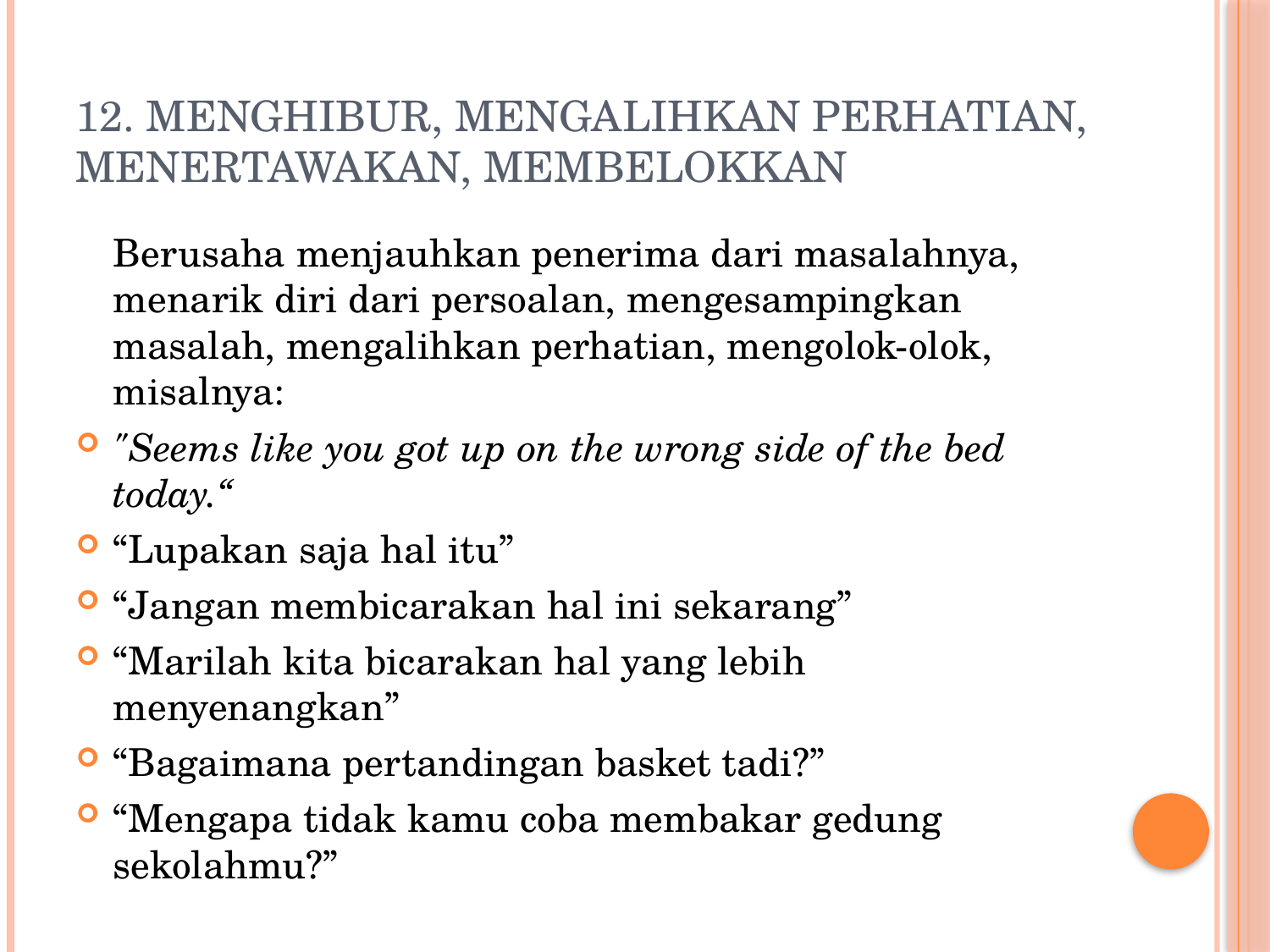

# 12. menghibur, mengalihkan perhatian, menertawakan, membelokkan
	Berusaha menjauhkan penerima dari masalahnya, menarik diri dari persoalan, mengesampingkan masalah, mengalihkan perhatian, mengolok-olok, misalnya:
"Seems like you got up on the wrong side of the bed today.“
“Lupakan saja hal itu”
“Jangan membicarakan hal ini sekarang”
“Marilah kita bicarakan hal yang lebih menyenangkan”
“Bagaimana pertandingan basket tadi?”
“Mengapa tidak kamu coba membakar gedung sekolahmu?”